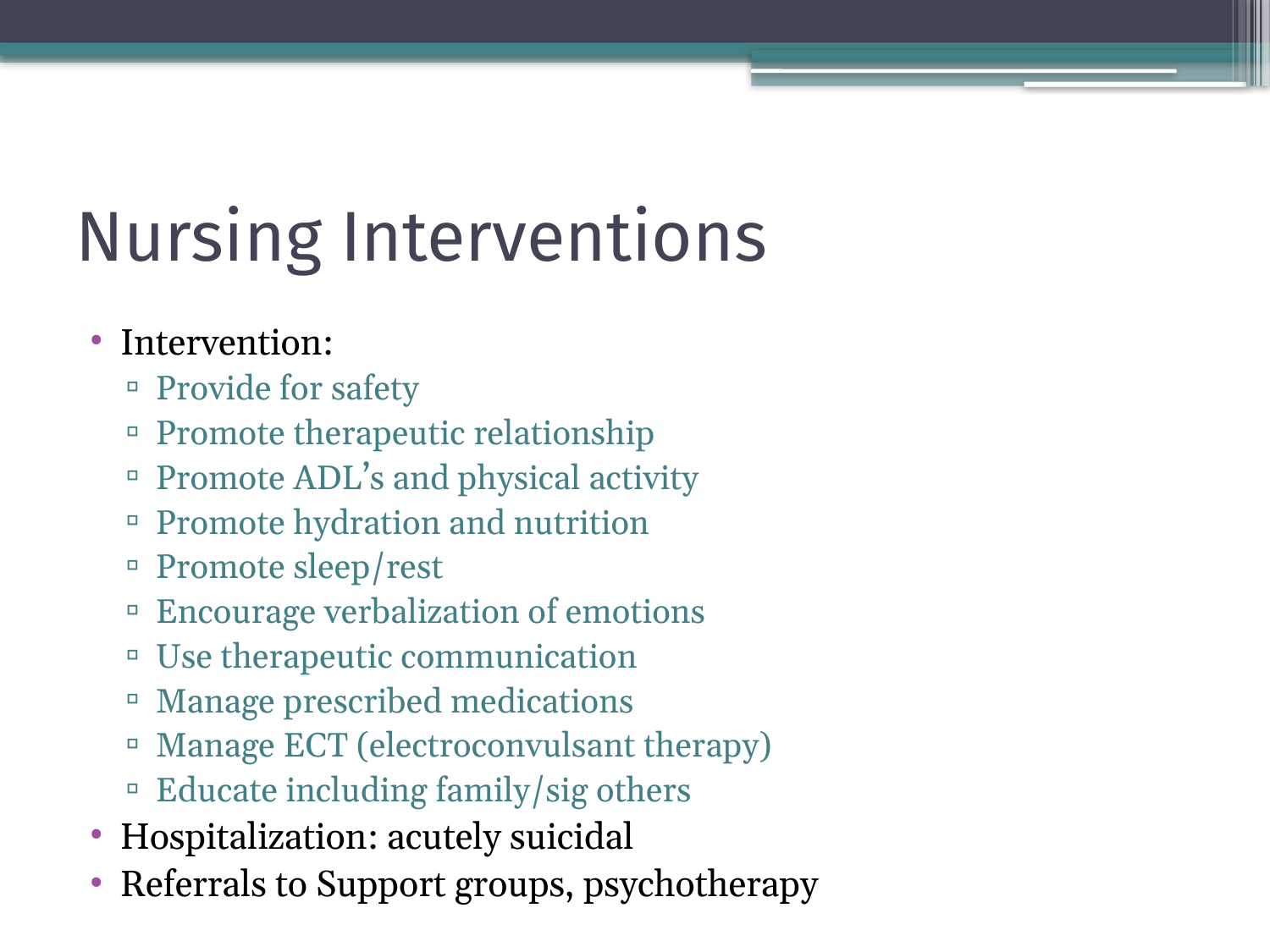

# Nursing Interventions
Intervention:
Provide for safety
Promote therapeutic relationship
Promote ADL’s and physical activity
Promote hydration and nutrition
Promote sleep/rest
Encourage verbalization of emotions
Use therapeutic communication
Manage prescribed medications
Manage ECT (electroconvulsant therapy)
Educate including family/sig others
Hospitalization: acutely suicidal
Referrals to Support groups, psychotherapy